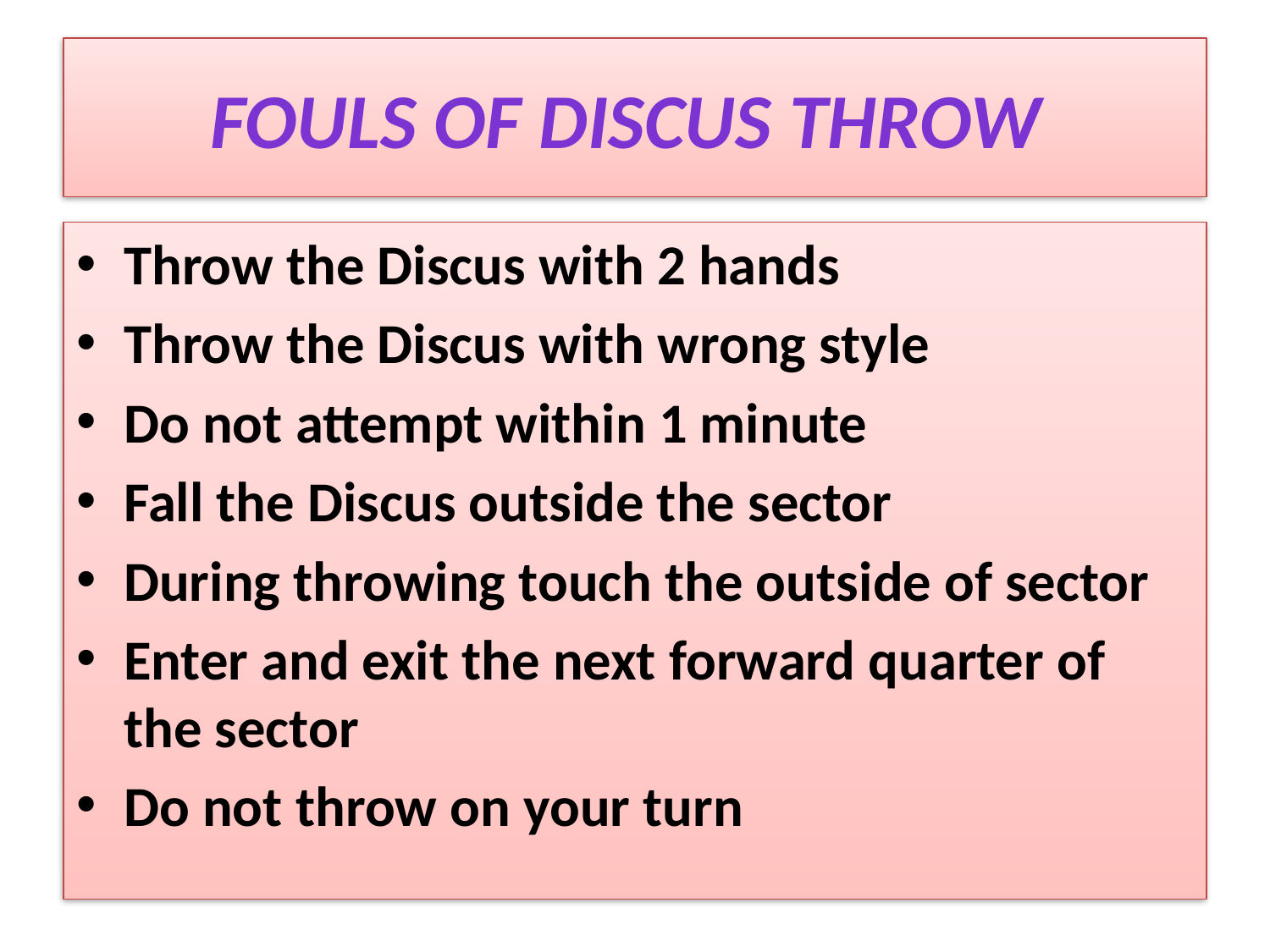

# Fouls of Discus throw
Throw the Discus with 2 hands
Throw the Discus with wrong style
Do not attempt within 1 minute
Fall the Discus outside the sector
During throwing touch the outside of sector
Enter and exit the next forward quarter of the sector
Do not throw on your turn